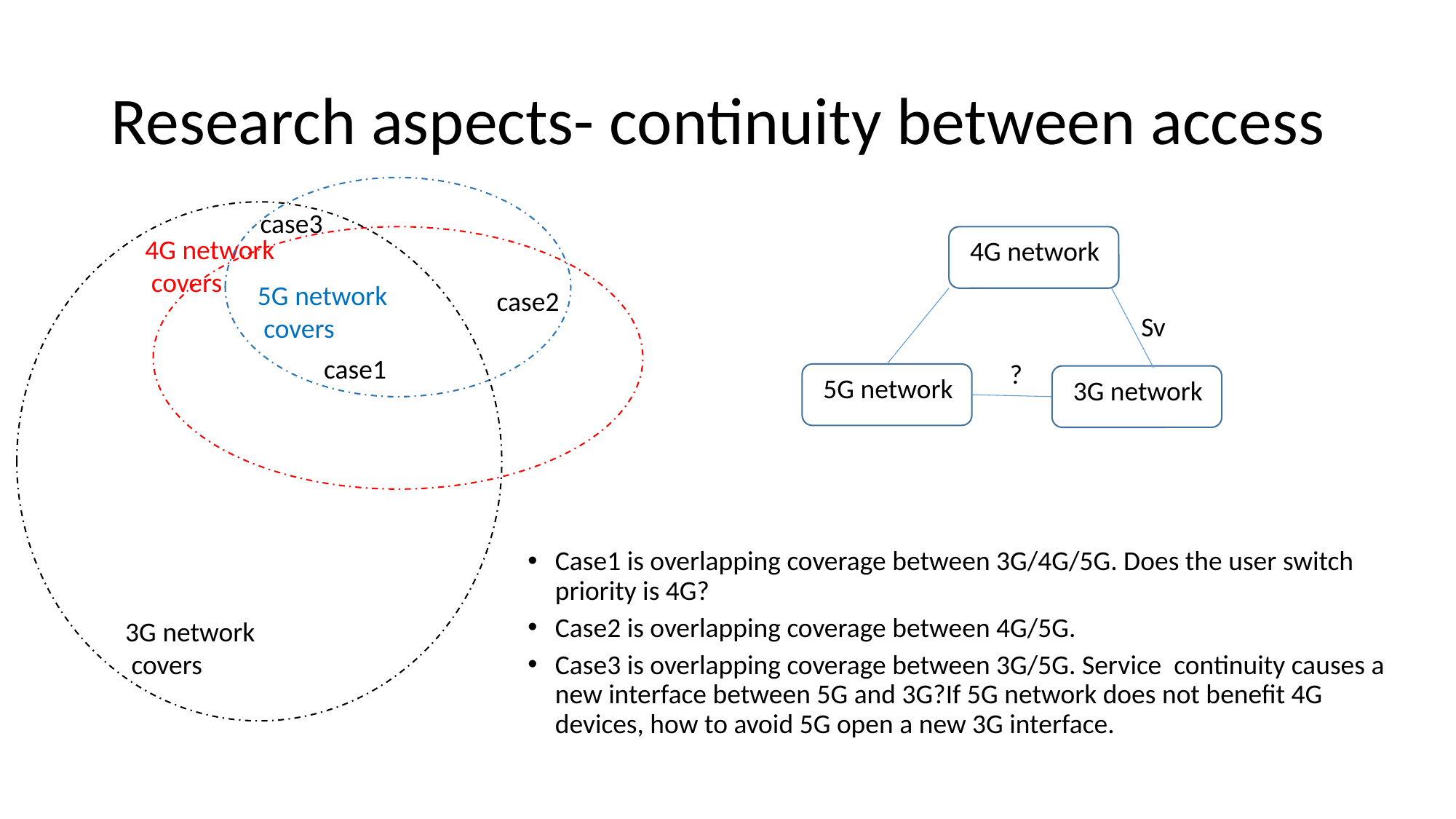

# Research aspects- continuity between access

case3

4G network
 covers

4G network
5G network
 covers
case2
Sv
case1
?

5G network
3G network
Case1 is overlapping coverage between 3G/4G/5G. Does the user switch priority is 4G?
Case2 is overlapping coverage between 4G/5G.
Case3 is overlapping coverage between 3G/5G. Service  continuity causes a new interface between 5G and 3G?If 5G network does not benefit 4G devices, how to avoid 5G open a new 3G interface.

3G network
 covers